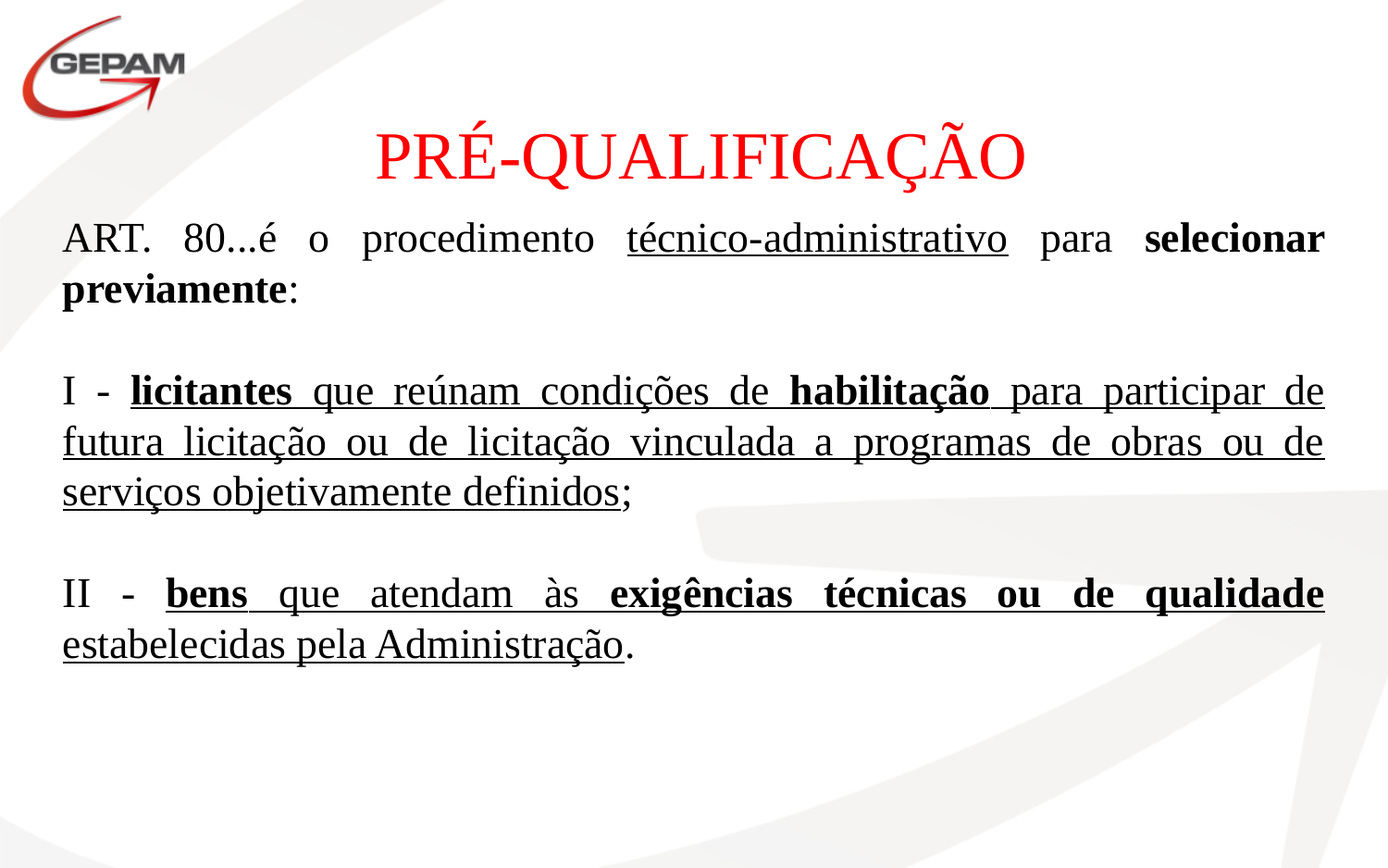

PRÉ-QUALIFICAÇÃO
ART. 80...é o procedimento técnico-administrativo para selecionar previamente:

I - licitantes que reúnam condições de habilitação para participar de futura licitação ou de licitação vinculada a programas de obras ou de serviços objetivamente definidos;

II - bens que atendam às exigências técnicas ou de qualidade estabelecidas pela Administração.